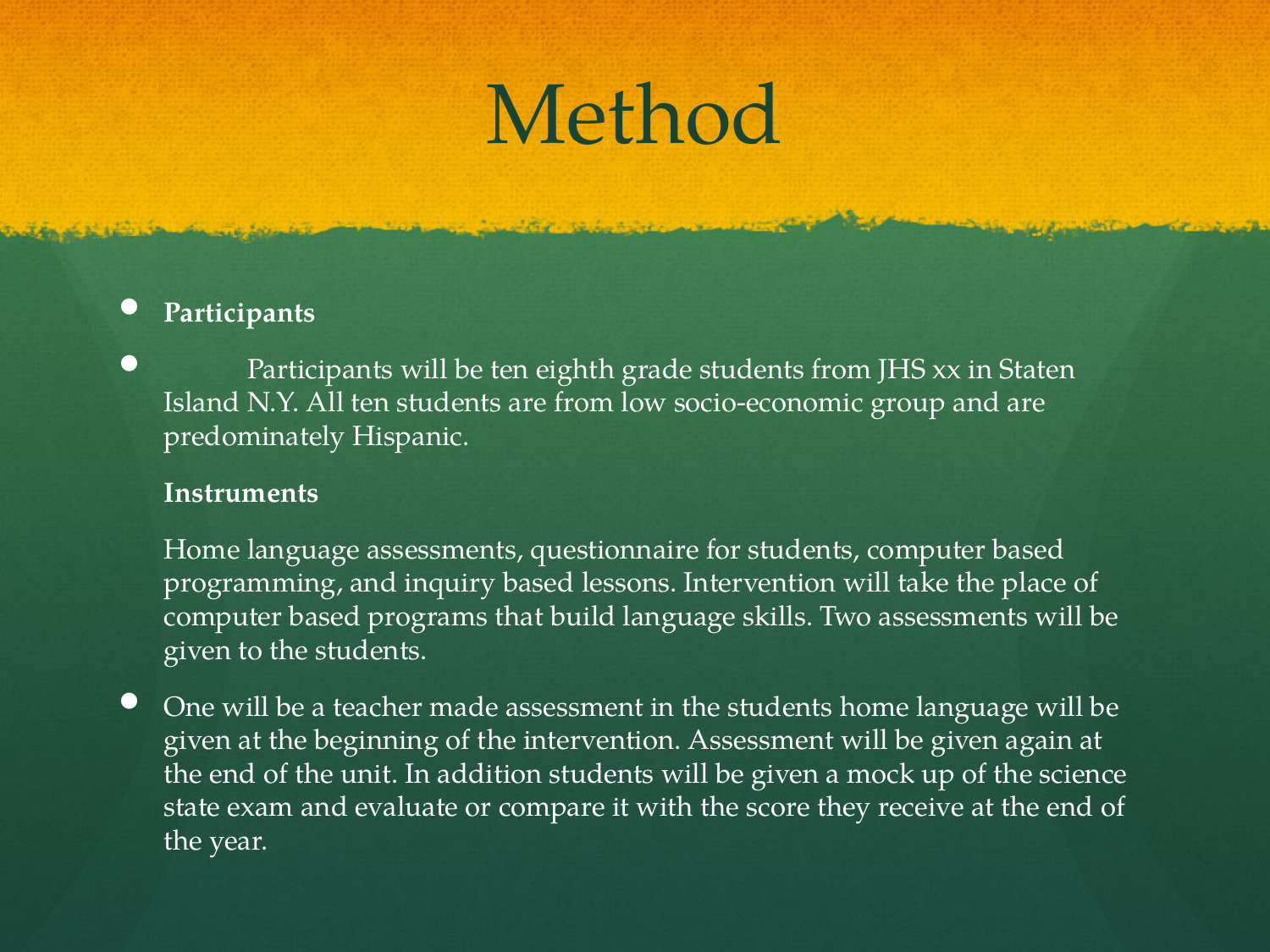

# Method
Participants
	Participants will be ten eighth grade students from JHS xx in Staten Island N.Y. All ten students are from low socio-economic group and are predominately Hispanic.
	Instruments
	Home language assessments, questionnaire for students, computer based programming, and inquiry based lessons. Intervention will take the place of computer based programs that build language skills. Two assessments will be given to the students.
One will be a teacher made assessment in the students home language will be given at the beginning of the intervention. Assessment will be given again at the end of the unit. In addition students will be given a mock up of the science state exam and evaluate or compare it with the score they receive at the end of the year.